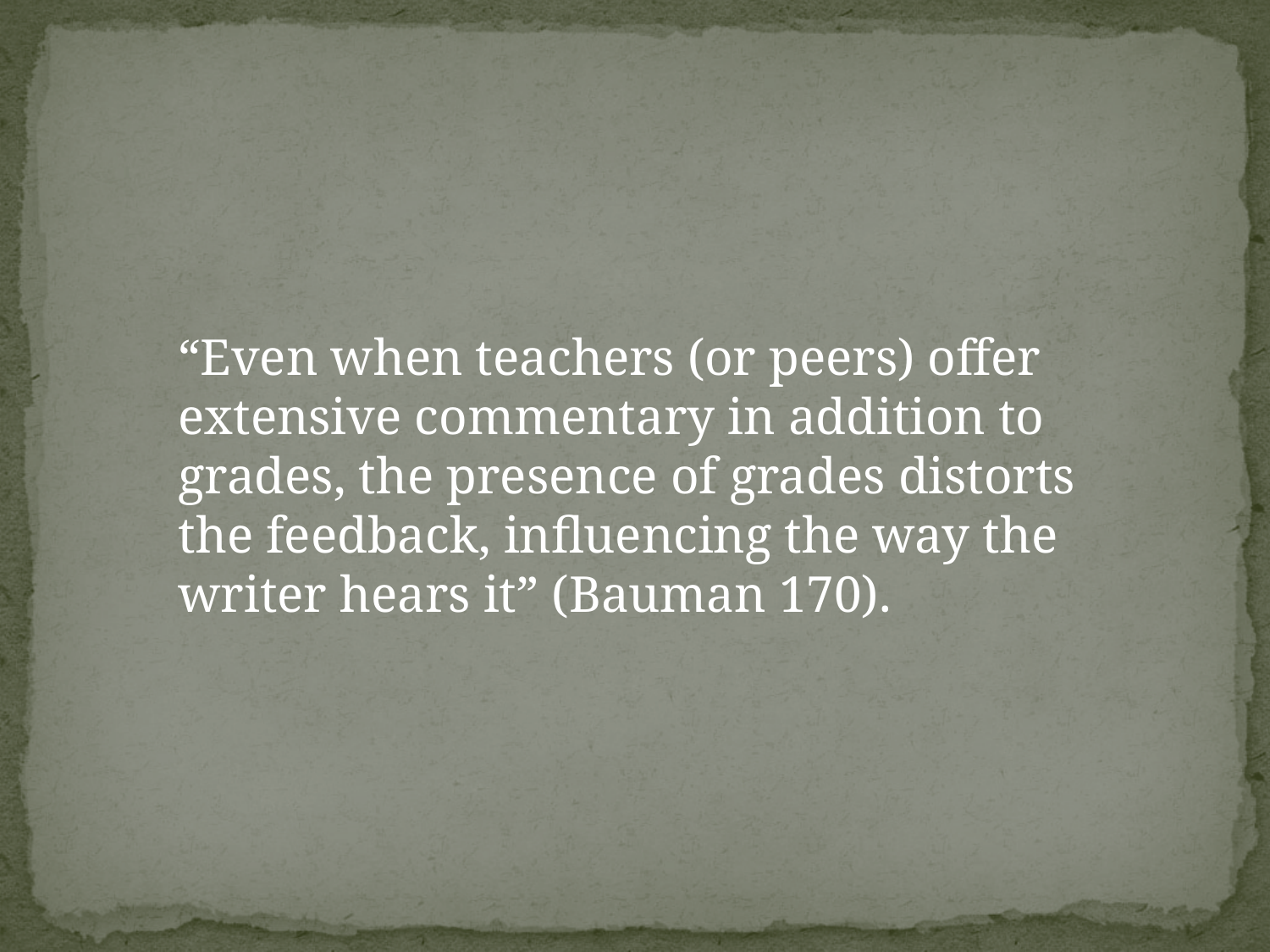

“Even when teachers (or peers) offer extensive commentary in addition to grades, the presence of grades distorts the feedback, influencing the way the writer hears it” (Bauman 170).